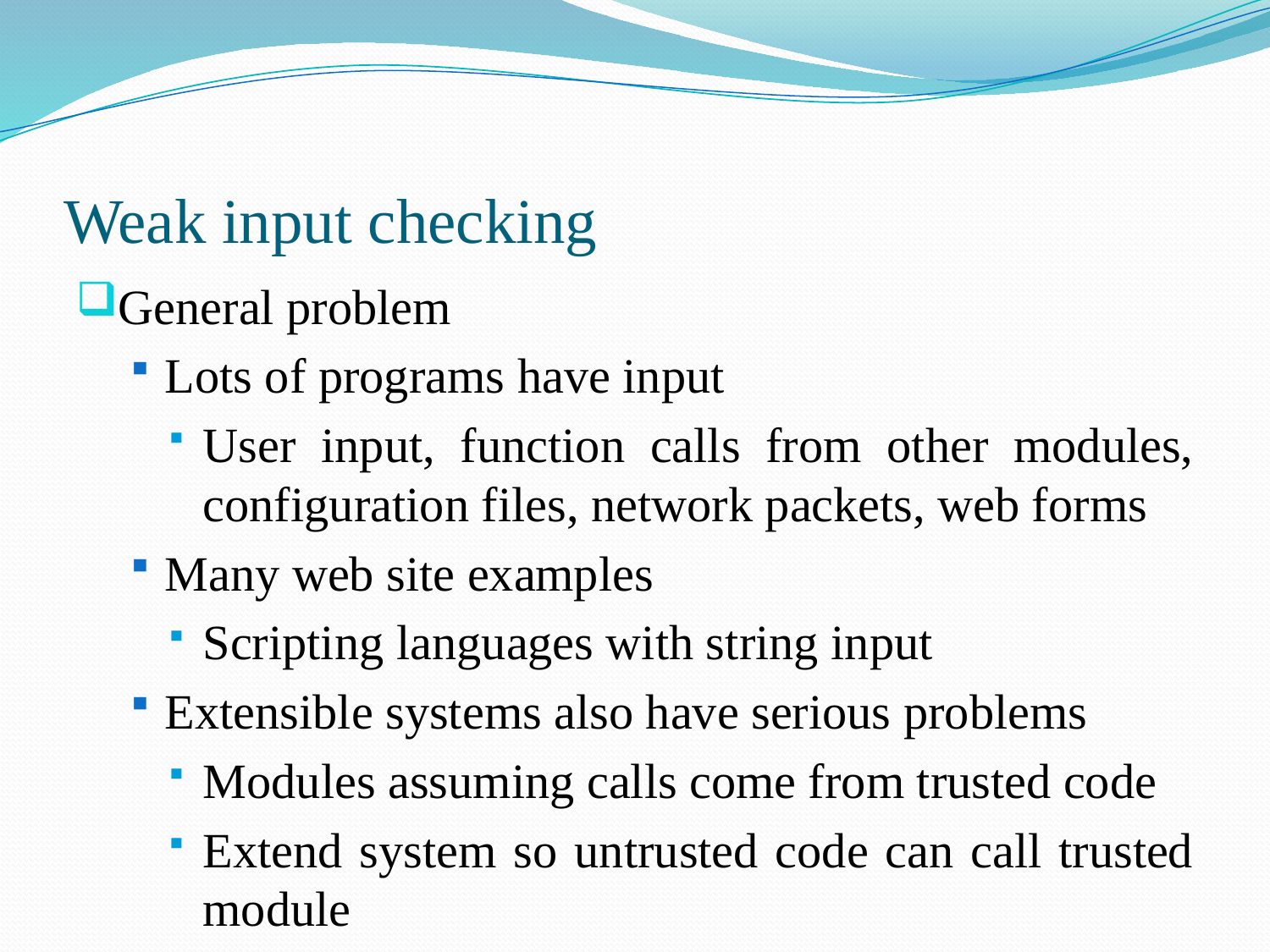

# Weak input checking
General problem
Lots of programs have input
User input, function calls from other modules, configuration files, network packets, web forms
Many web site examples
Scripting languages with string input
Extensible systems also have serious problems
Modules assuming calls come from trusted code
Extend system so untrusted code can call trusted module